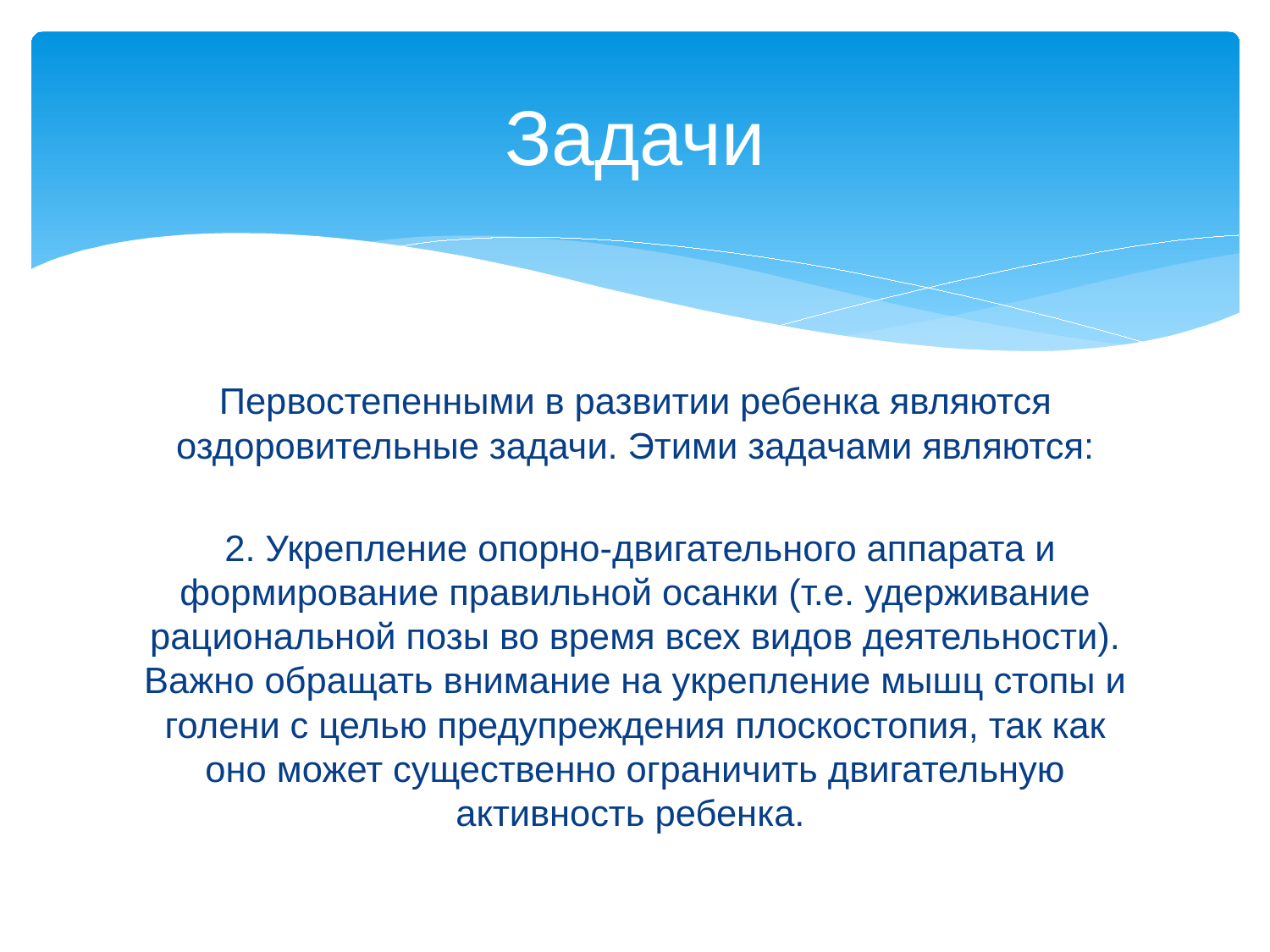

# Задачи
Первостепенными в развитии ребенка являются оздоровительные задачи. Этими задачами являются:

 2. Укрепление опорно-двигательного аппарата и формирование правильной осанки (т.е. удерживание рациональной позы во время всех видов деятельности). Важно обращать внимание на укрепление мышц стопы и голени с целью предупреждения плоскостопия, так как оно может существенно ограничить двигательную активность ребенка.